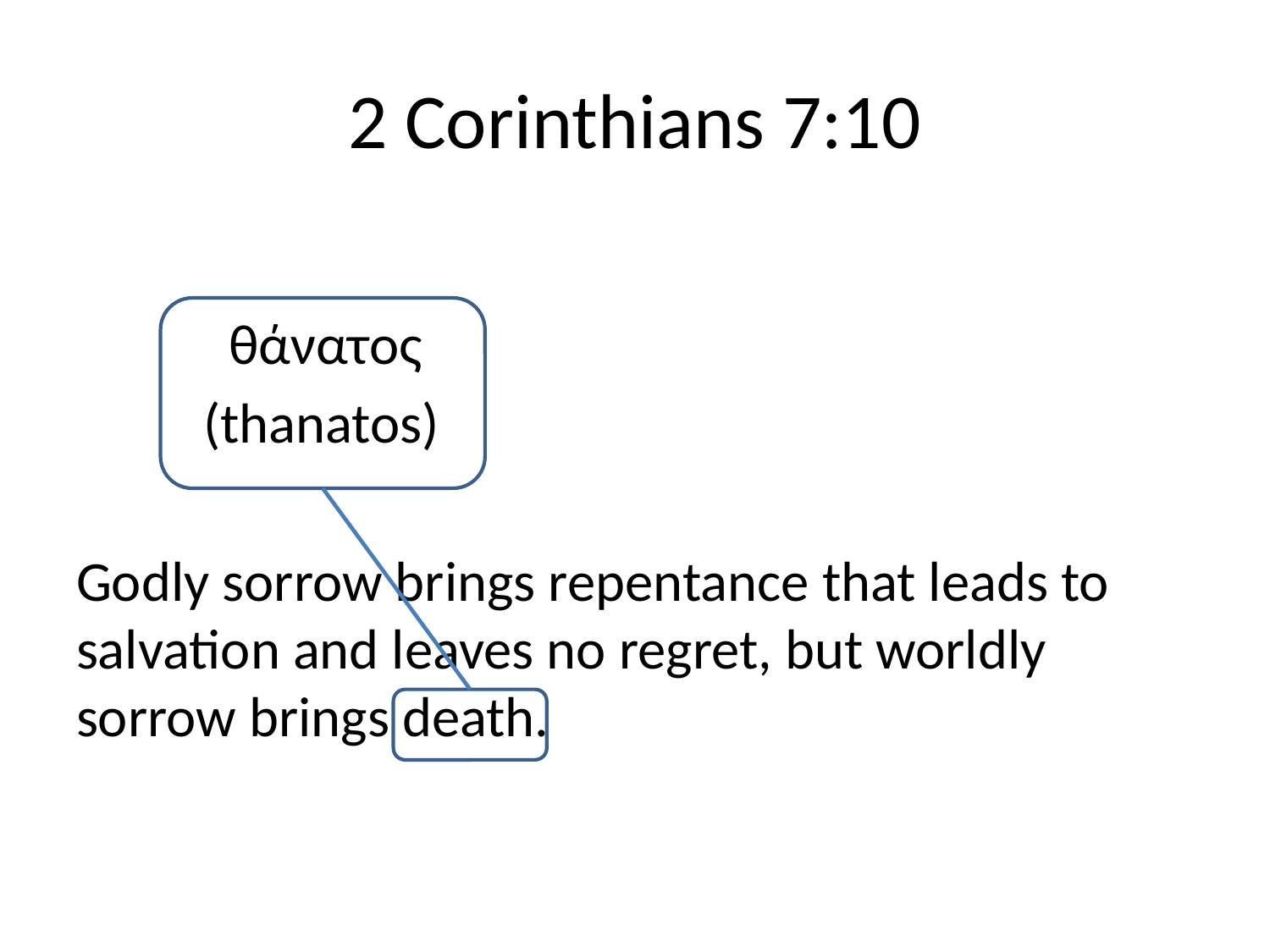

# 2 Corinthians 7:10

	  θάνατος
	(thanatos)

Godly sorrow brings repentance that leads to salvation and leaves no regret, but worldly sorrow brings death.